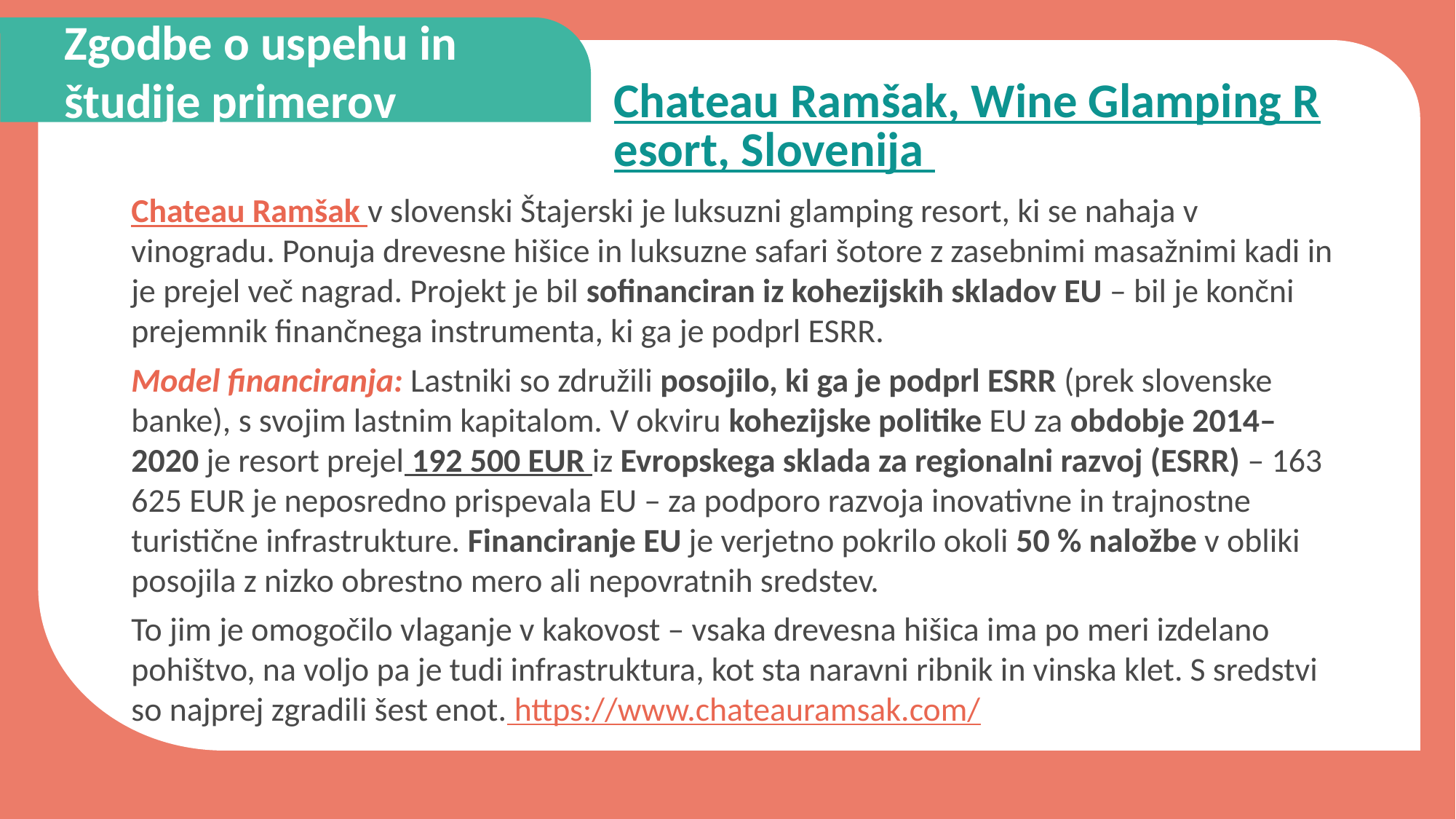

Zgodbe o uspehu in študije primerov
Chateau Ramšak, Wine Glamping Resort, Slovenija
Chateau Ramšak v slovenski Štajerski je luksuzni glamping resort, ki se nahaja v vinogradu. Ponuja drevesne hišice in luksuzne safari šotore z zasebnimi masažnimi kadi in je prejel več nagrad. Projekt je bil sofinanciran iz kohezijskih skladov EU – bil je končni prejemnik finančnega instrumenta, ki ga je podprl ESRR.
Model financiranja: Lastniki so združili posojilo, ki ga je podprl ESRR (prek slovenske banke), s svojim lastnim kapitalom. V okviru kohezijske politike EU za obdobje 2014–2020 je resort prejel 192 500 EUR iz Evropskega sklada za regionalni razvoj (ESRR) – 163 625 EUR je neposredno prispevala EU – za podporo razvoja inovativne in trajnostne turistične infrastrukture. Financiranje EU je verjetno pokrilo okoli 50 % naložbe v obliki posojila z nizko obrestno mero ali nepovratnih sredstev.
To jim je omogočilo vlaganje v kakovost – vsaka drevesna hišica ima po meri izdelano pohištvo, na voljo pa je tudi infrastruktura, kot sta naravni ribnik in vinska klet. S sredstvi so najprej zgradili šest enot. https://www.chateauramsak.com/